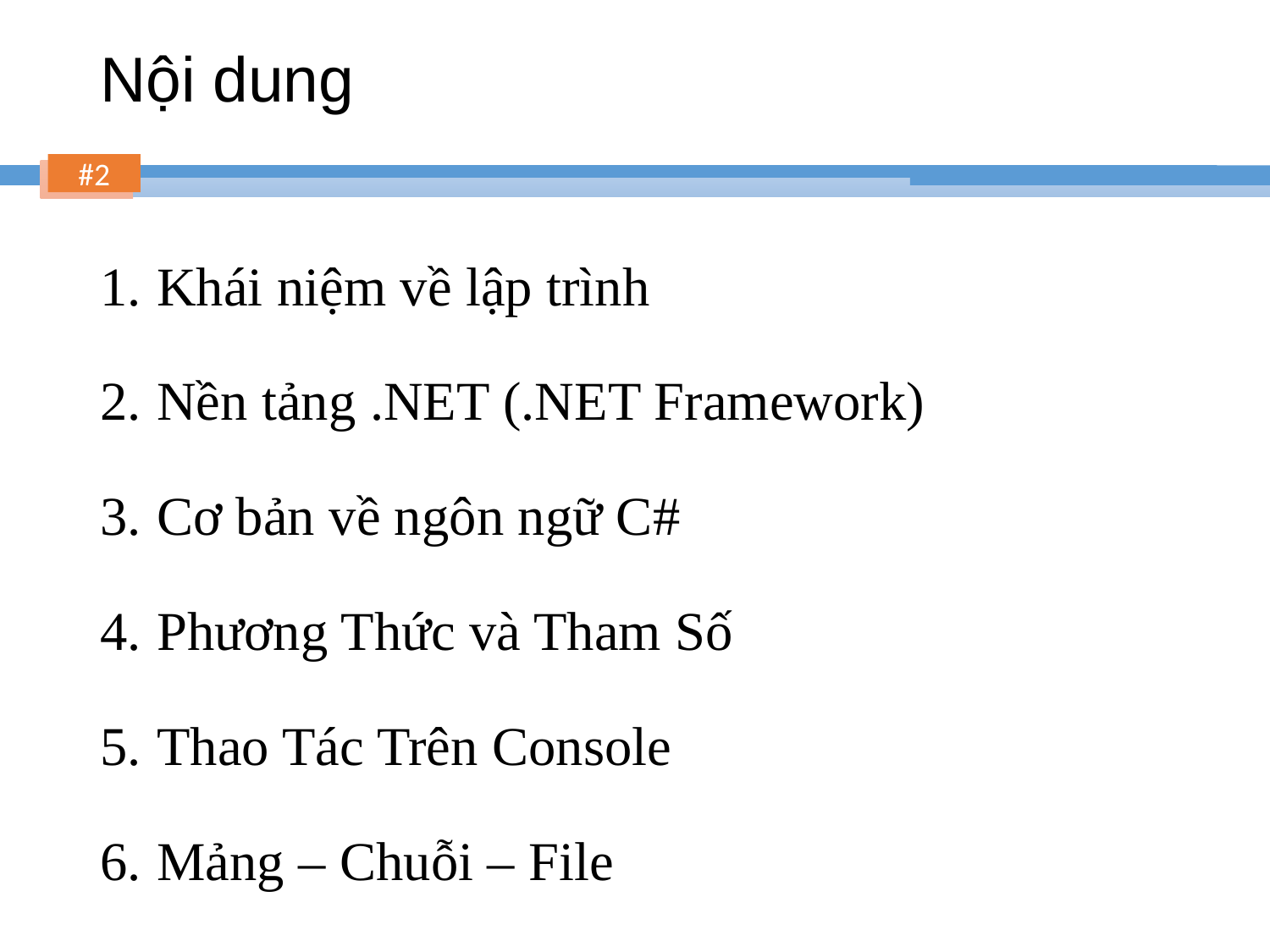

# Nội dung

Khái niệm về lập trình
Nền tảng .NET (.NET Framework)
Cơ bản về ngôn ngữ C#
Phương Thức và Tham Số
Thao Tác Trên Console
Mảng – Chuỗi – File